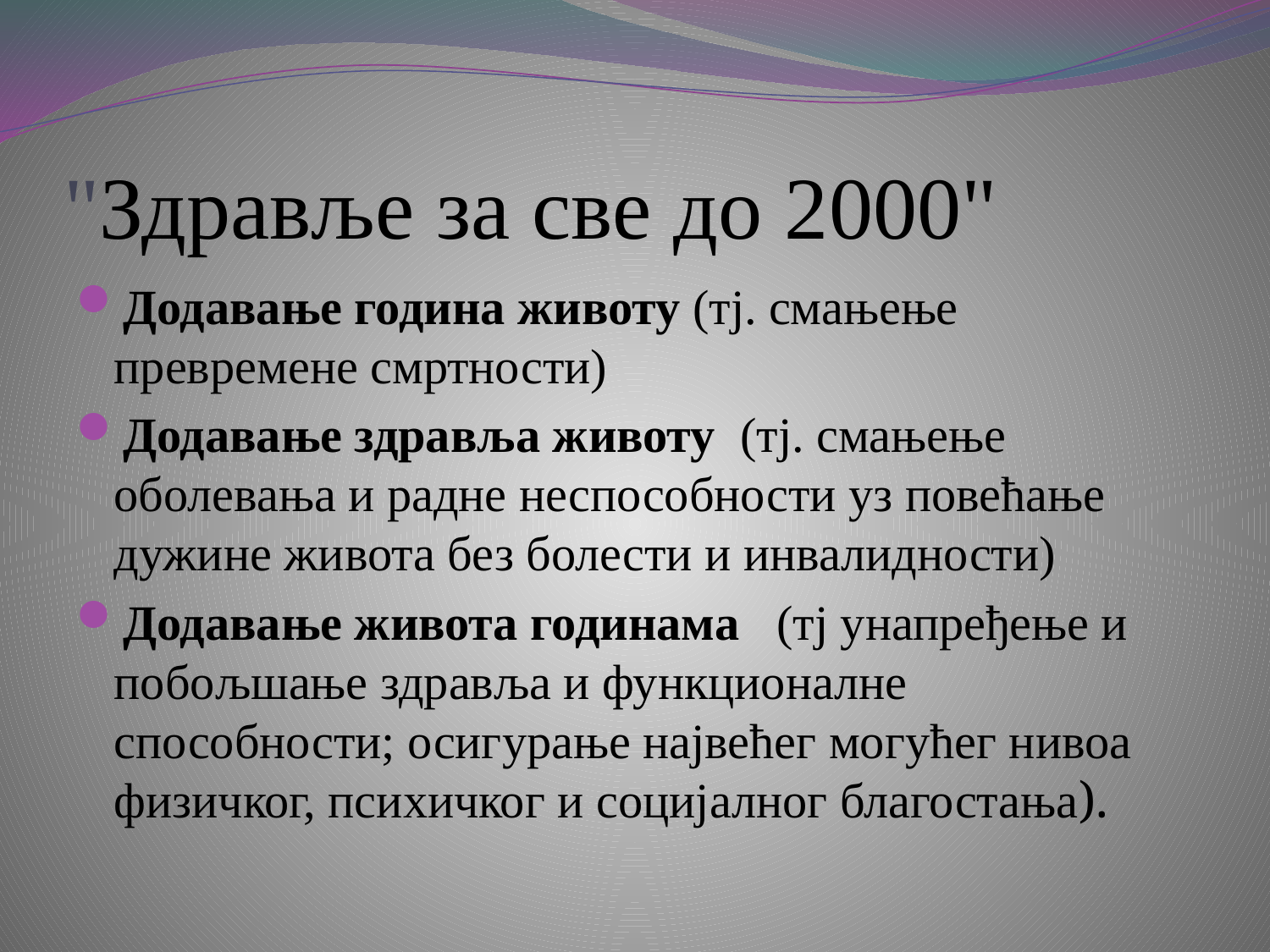

# "Здравље за све до 2000"
Додавање година животу (тј. смањење превремене смртности)
Додавање здравља животу  (тј. смањење оболевања и радне неспособности уз повећање дужине живота без болести и инвалидности)
Додавање живота годинама   (тј унапређење и побољшање здравља и функционалне способности; осигурање највећег могућег нивоа физичког, психичког и социјалног благостања).